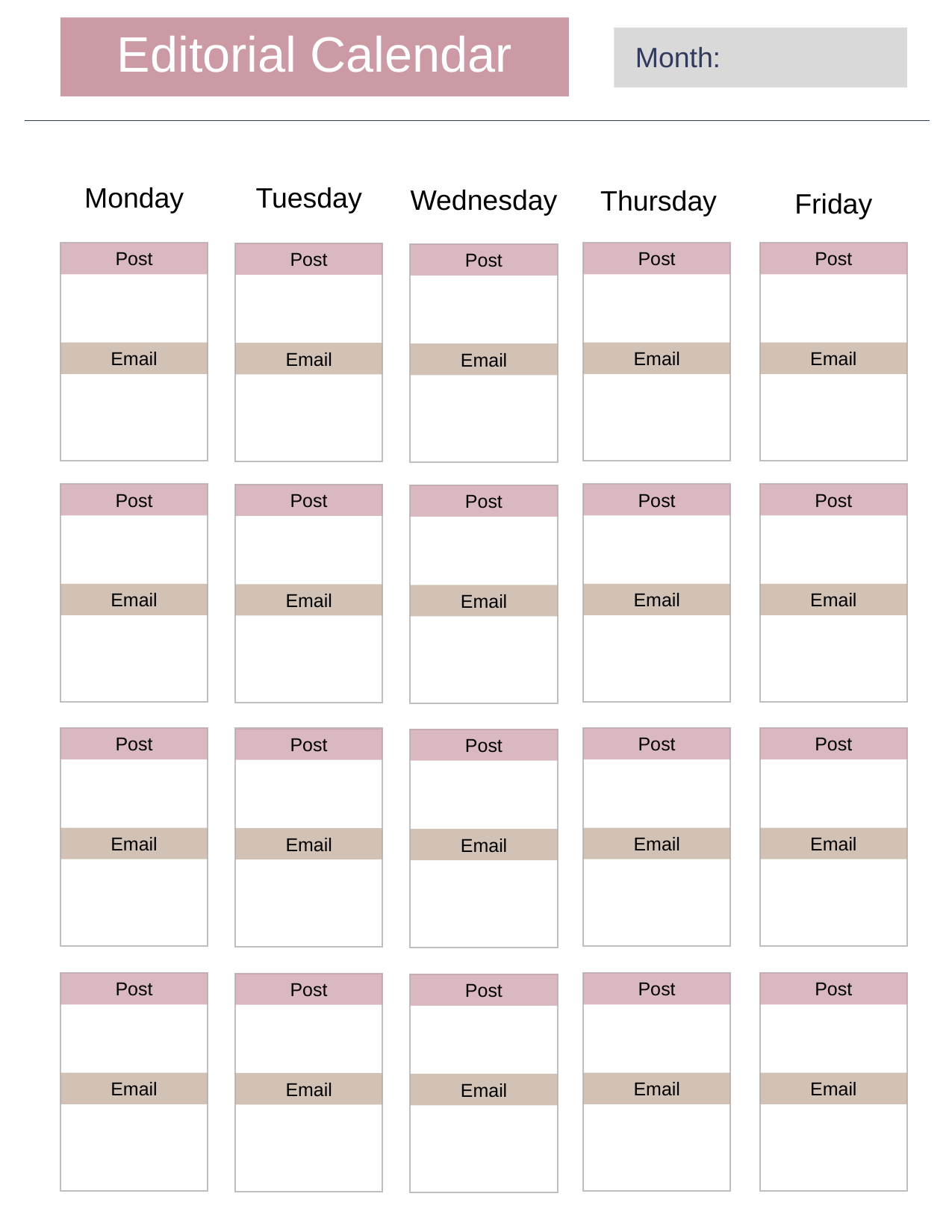

Editorial Calendar

Month:
Monday
Tuesday
Wednesday
Thursday
Friday
Post
Post
Post
Post
Post

Email
Email
Email
Email

Email

Post
Post
Post
Post
Post

Email
Email
Email
Email

Email

Post
Post
Post
Post
Post

Email
Email
Email
Email

Email

Post
Post
Post
Post
Post

Email
Email
Email
Email

Email